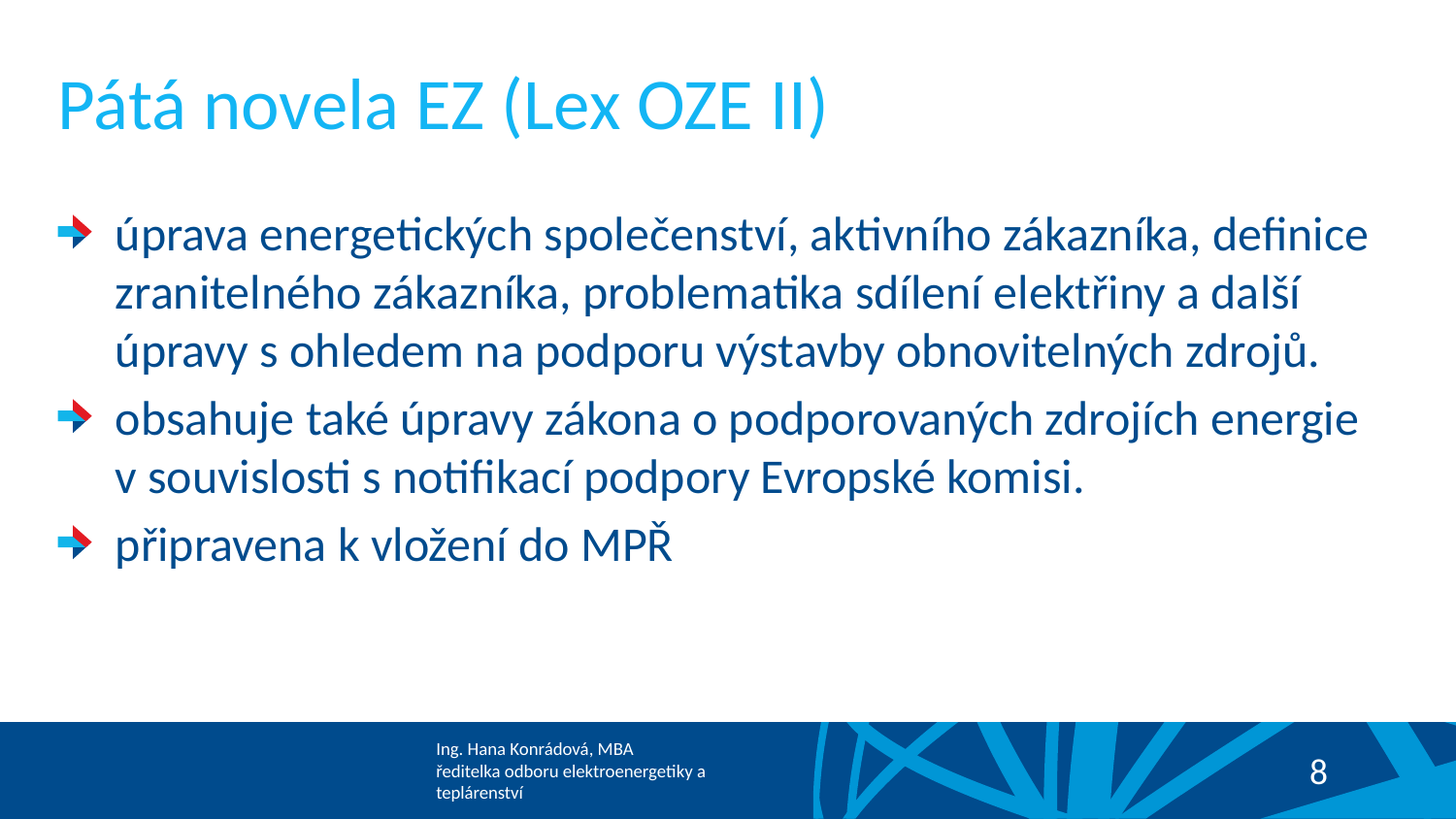

# Pátá novela EZ (Lex OZE II)
úprava energetických společenství, aktivního zákazníka, definice zranitelného zákazníka, problematika sdílení elektřiny a další úpravy s ohledem na podporu výstavby obnovitelných zdrojů.
obsahuje také úpravy zákona o podporovaných zdrojích energie v souvislosti s notifikací podpory Evropské komisi.
připravena k vložení do MPŘ